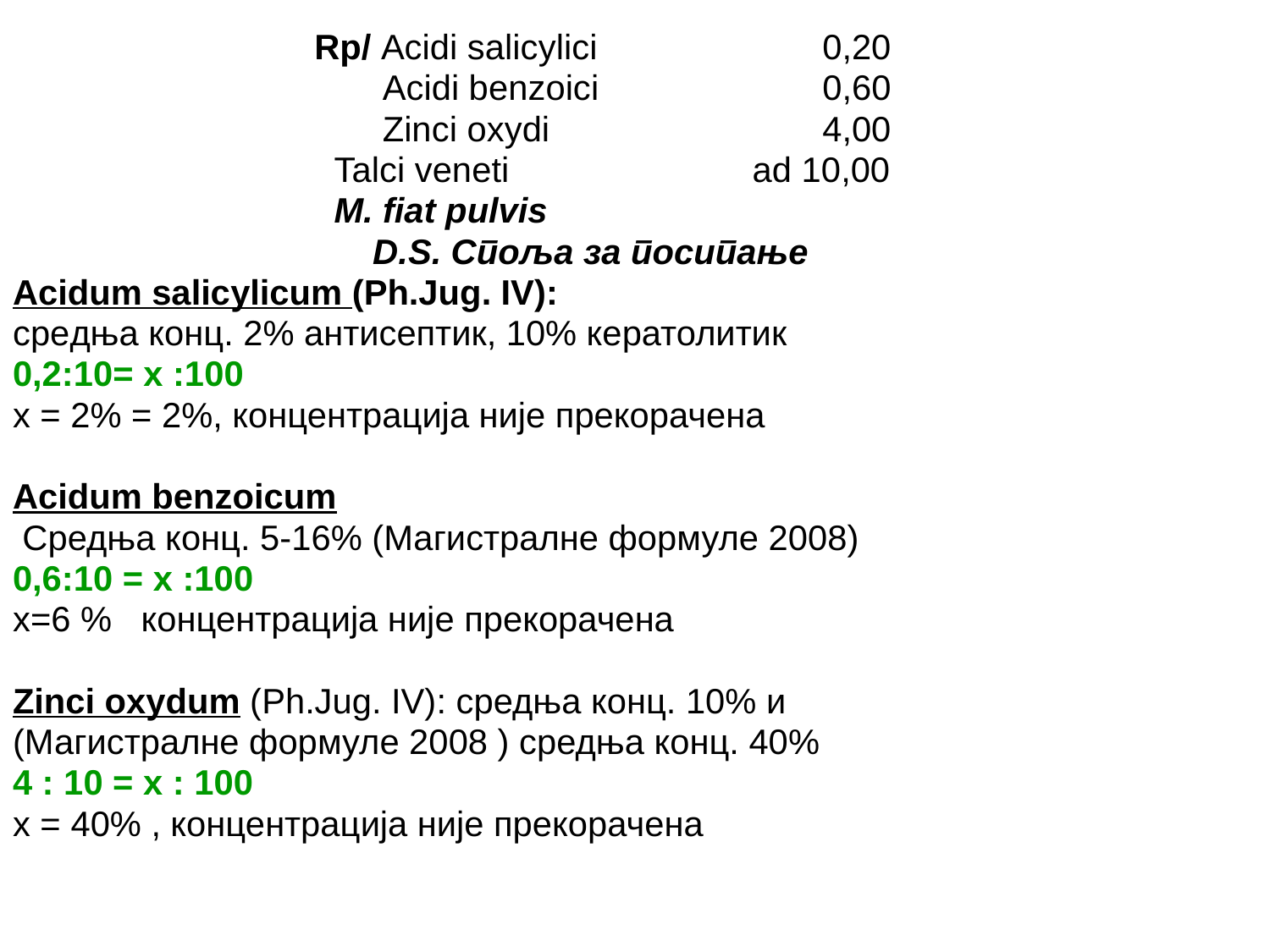

Rp/ Acidi salicylici		0,20
        		       Acidi benzoici		0,60
            		       Zinci oxydi			4,00
                                 Talci veneti                         ad 10,00
                                 M. fiat pulvis
      		      D.S. Споља за посипање
Acidum salicylicum (Ph.Јug. IV):
срeдња конц. 2% антисептик, 10% кератолитик
0,2:10= x :100
x = 2% = 2%, концентрација није прекорачена

Acidum benzoicum
 Средња конц. 5-16% (Магистралне формуле 2008)
0,6:10 = x :100
x=6 %   концентрација није прекорачена

Zinci oxydum (Ph.Јug. IV): средња конц. 10% и
(Магистралне формуле 2008 ) средња конц. 40%
4 : 10 = x : 100
x = 40% , концентрација није прекорачена